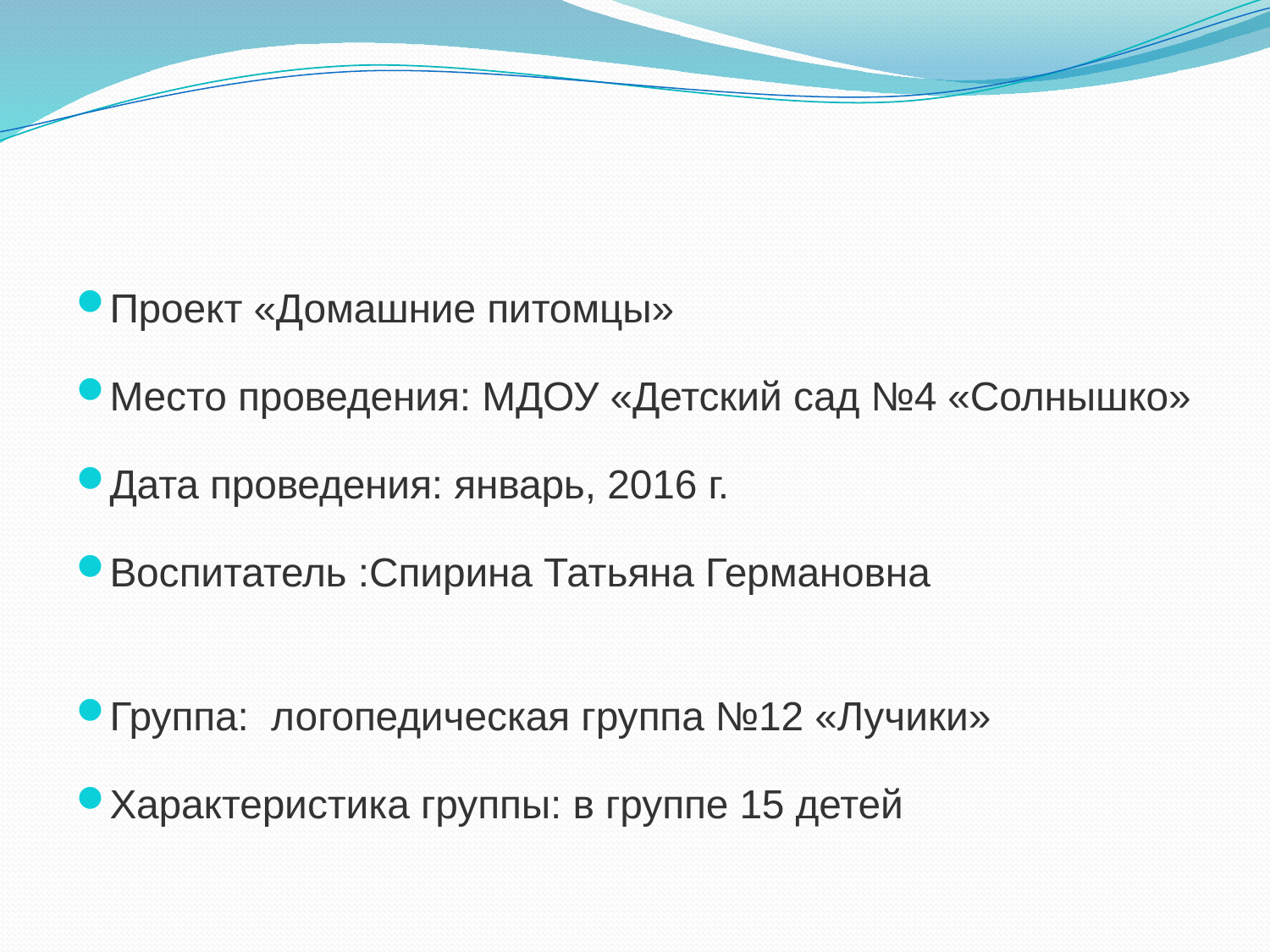

#
Проект «Домашние питомцы»
Место проведения: МДОУ «Детский сад №4 «Солнышко»
Дата проведения: январь, 2016 г.
Воспитатель :Спирина Татьяна Германовна
Группа:  логопедическая группа №12 «Лучики»
Характеристика группы: в группе 15 детей